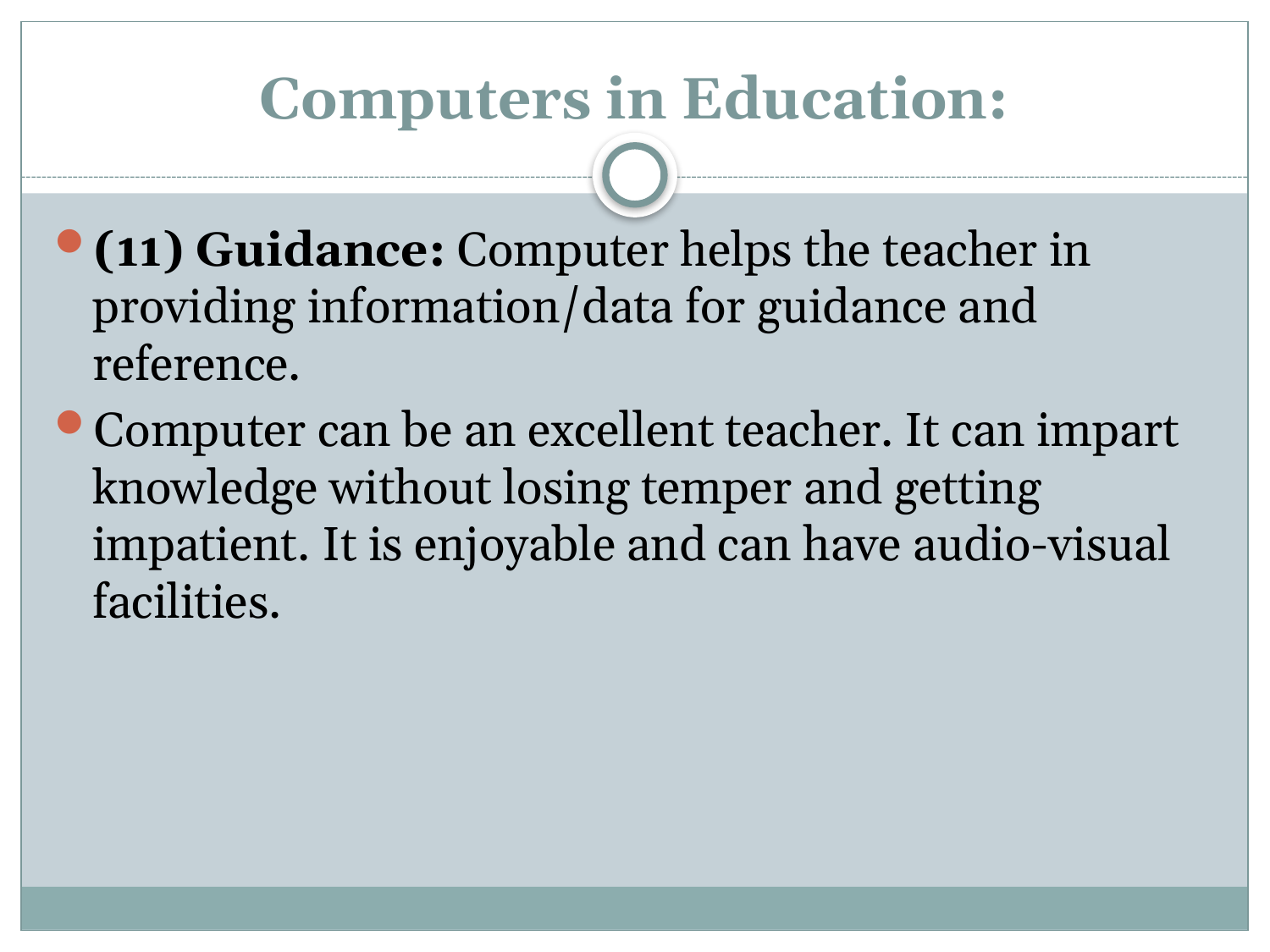

# Computers in Education:
(11) Guidance: Computer helps the teacher in providing information/data for guidance and reference.
Computer can be an excellent teacher. It can impart knowledge without losing temper and getting impatient. It is enjoyable and can have audio-visual facilities.